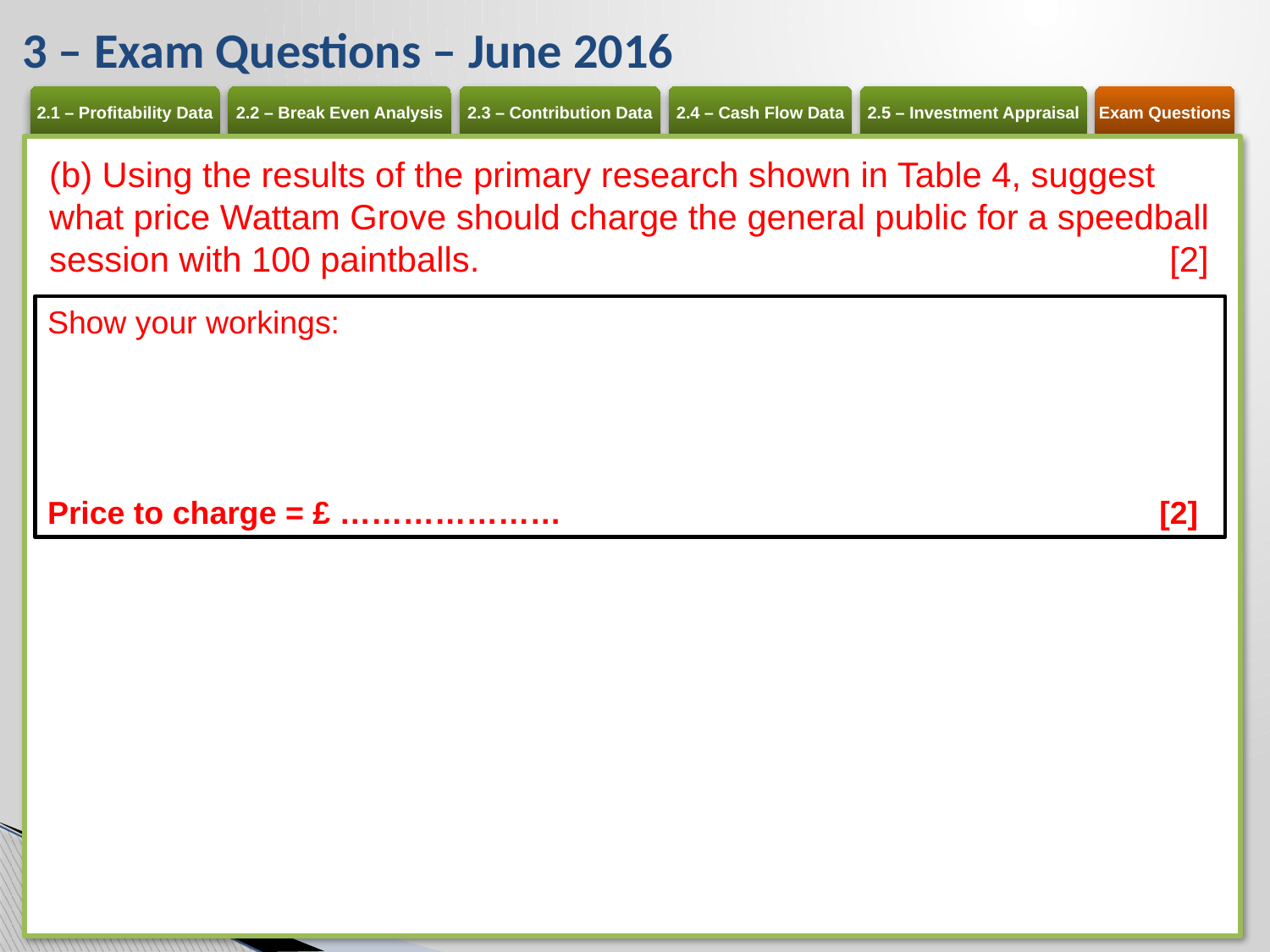

# 3 – Exam Questions – June 2016
(b) Using the results of the primary research shown in Table 4, suggest what price Wattam Grove should charge the general public for a speedball session with 100 paintballs.	[2]

Show your workings:

Price to charge = £ …………………	[2]